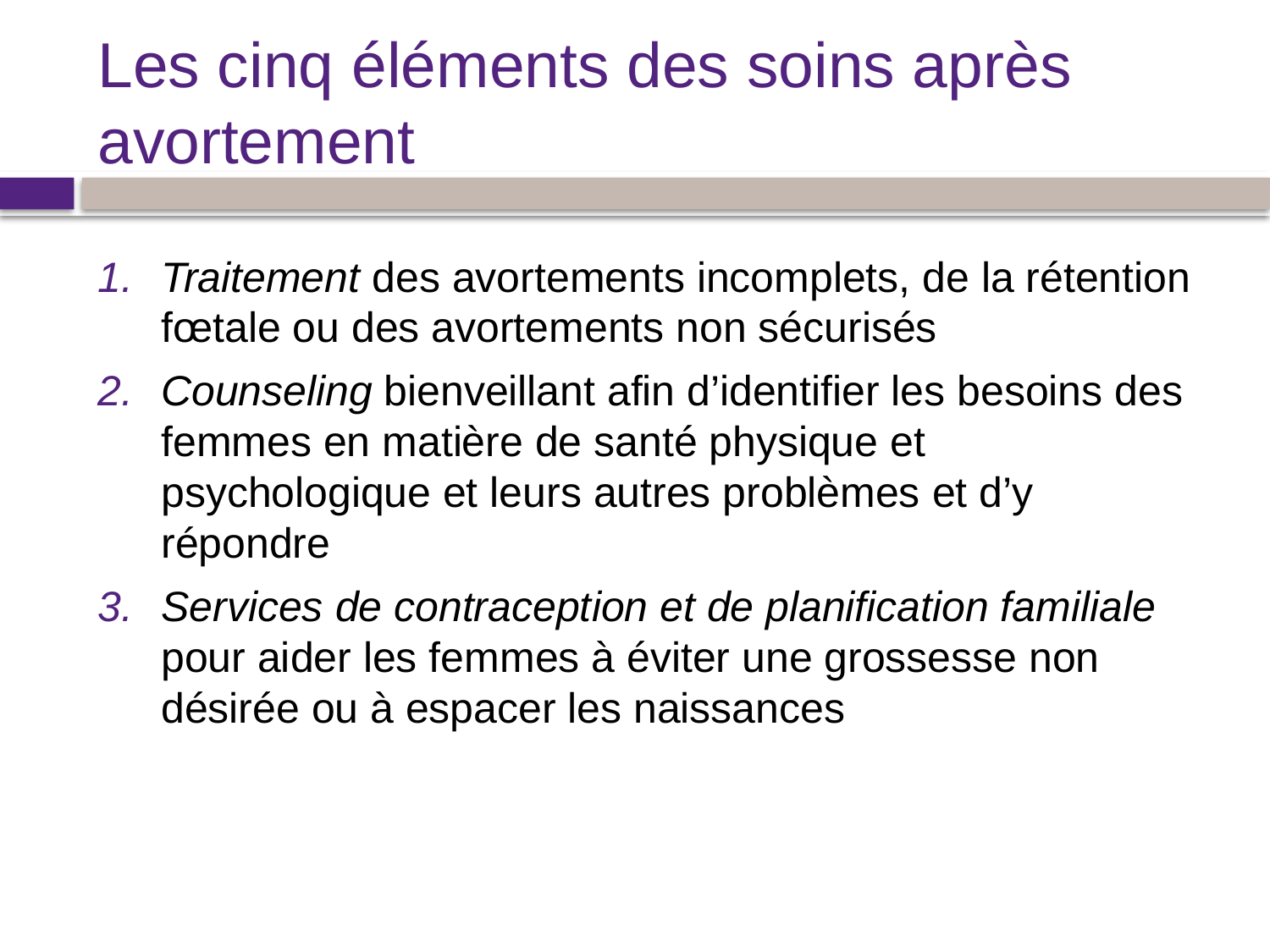

# Les cinq éléments des soins après avortement
Traitement des avortements incomplets, de la rétention fœtale ou des avortements non sécurisés
Counseling bienveillant afin d’identifier les besoins des femmes en matière de santé physique et psychologique et leurs autres problèmes et d’y répondre
Services de contraception et de planification familiale pour aider les femmes à éviter une grossesse non désirée ou à espacer les naissances